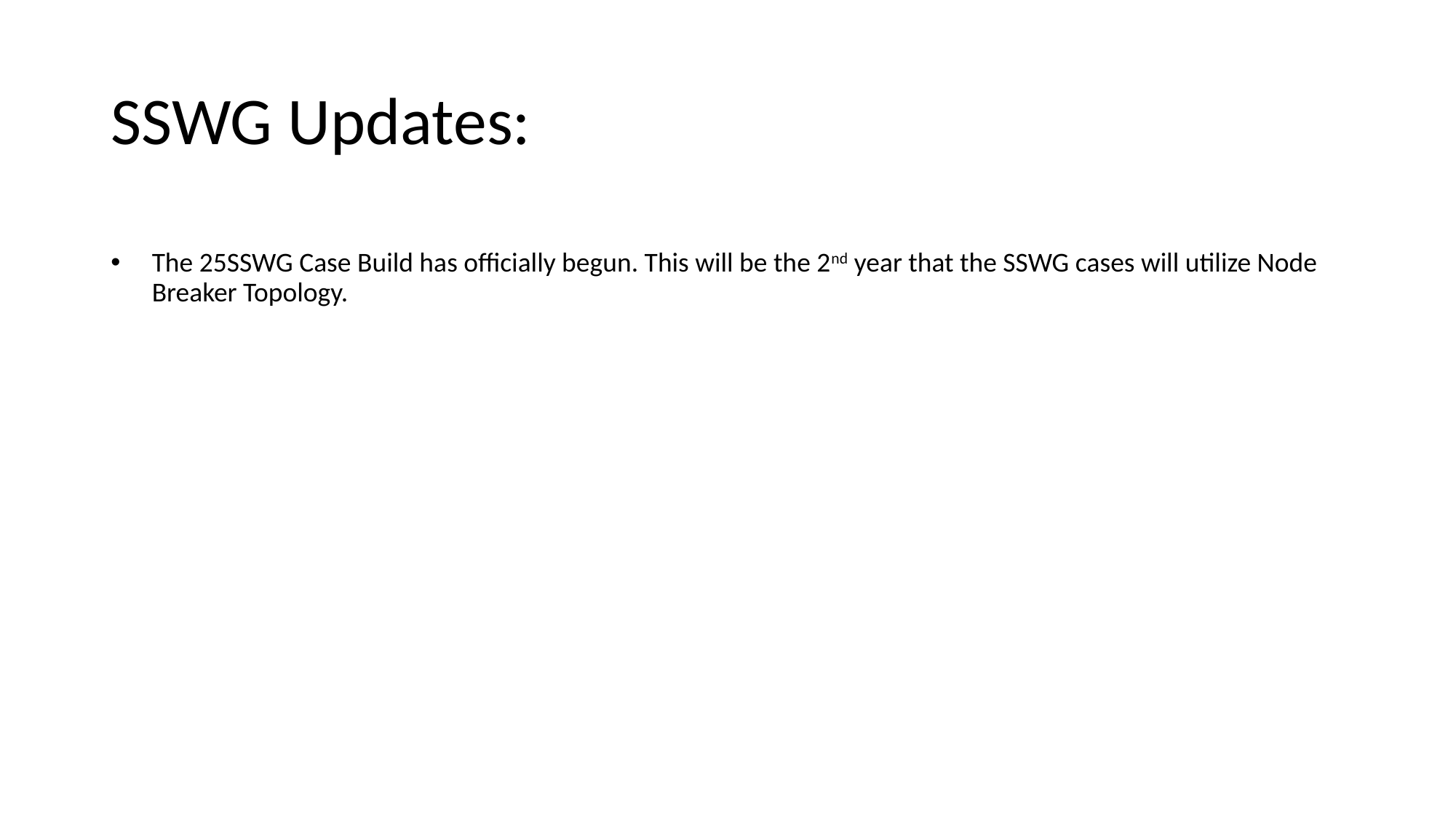

# SSWG Updates:

The 25SSWG Case Build has officially begun. This will be the 2nd year that the SSWG cases will utilize Node Breaker Topology.